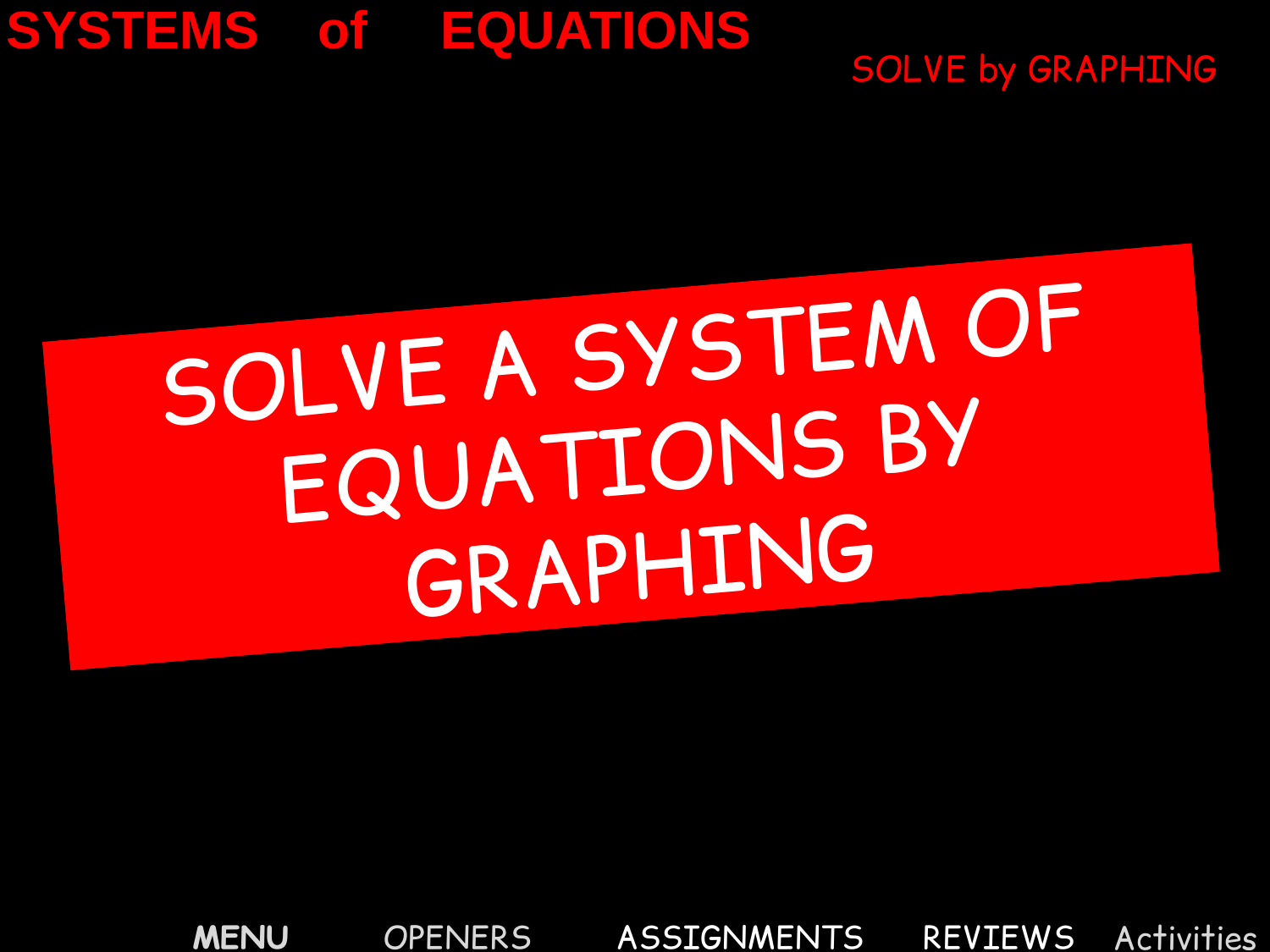

SYSTEMS    of     EQUATIONS
SOLVE by GRAPHING
SOLVE A SYSTEM OF EQUATIONS BY GRAPHING
MENU
OPENERS
ASSIGNMENTS
REVIEWS
Activities